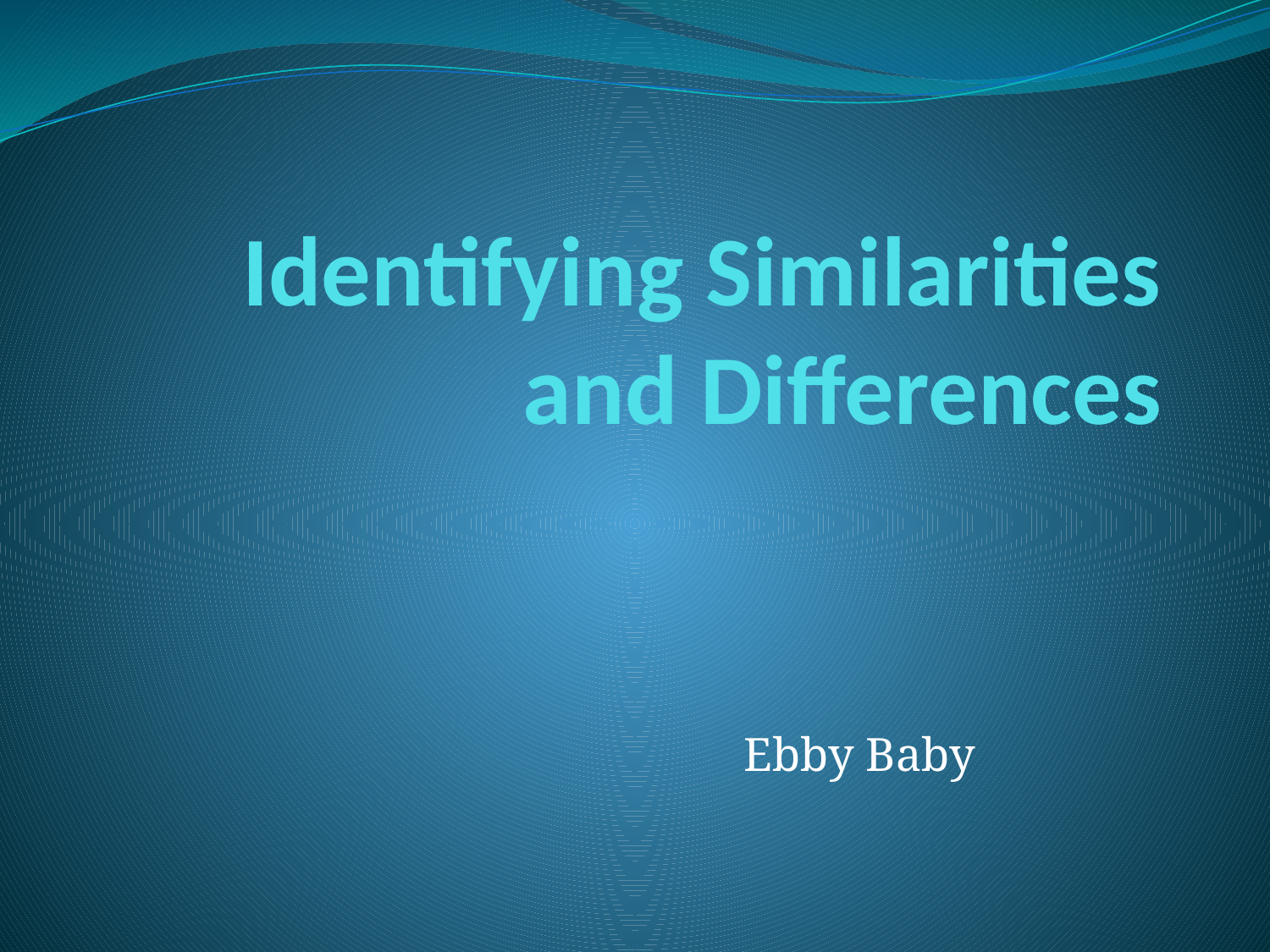

# Identifying Similarities and Differences
Ebby Baby